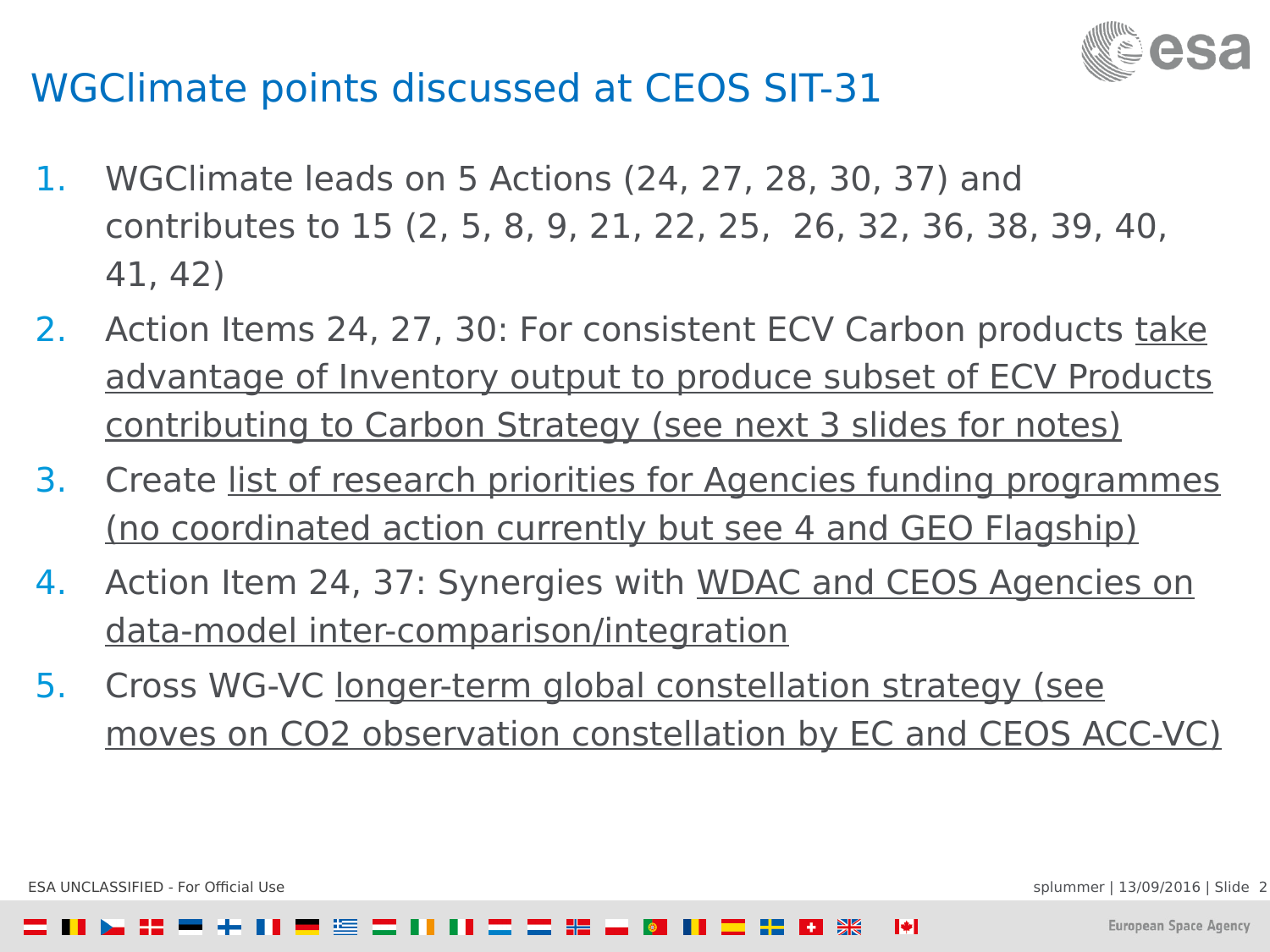

# WGClimate points discussed at CEOS SIT-31
WGClimate leads on 5 Actions (24, 27, 28, 30, 37) and contributes to 15 (2, 5, 8, 9, 21, 22, 25,  26, 32, 36, 38, 39, 40, 41, 42)
Action Items 24, 27, 30: For consistent ECV Carbon products take advantage of Inventory output to produce subset of ECV Products contributing to Carbon Strategy (see next 3 slides for notes)
Create list of research priorities for Agencies funding programmes (no coordinated action currently but see 4 and GEO Flagship)
Action Item 24, 37: Synergies with WDAC and CEOS Agencies on data-model inter-comparison/integration
Cross WG-VC longer-term global constellation strategy (see moves on CO2 observation constellation by EC and CEOS ACC-VC)